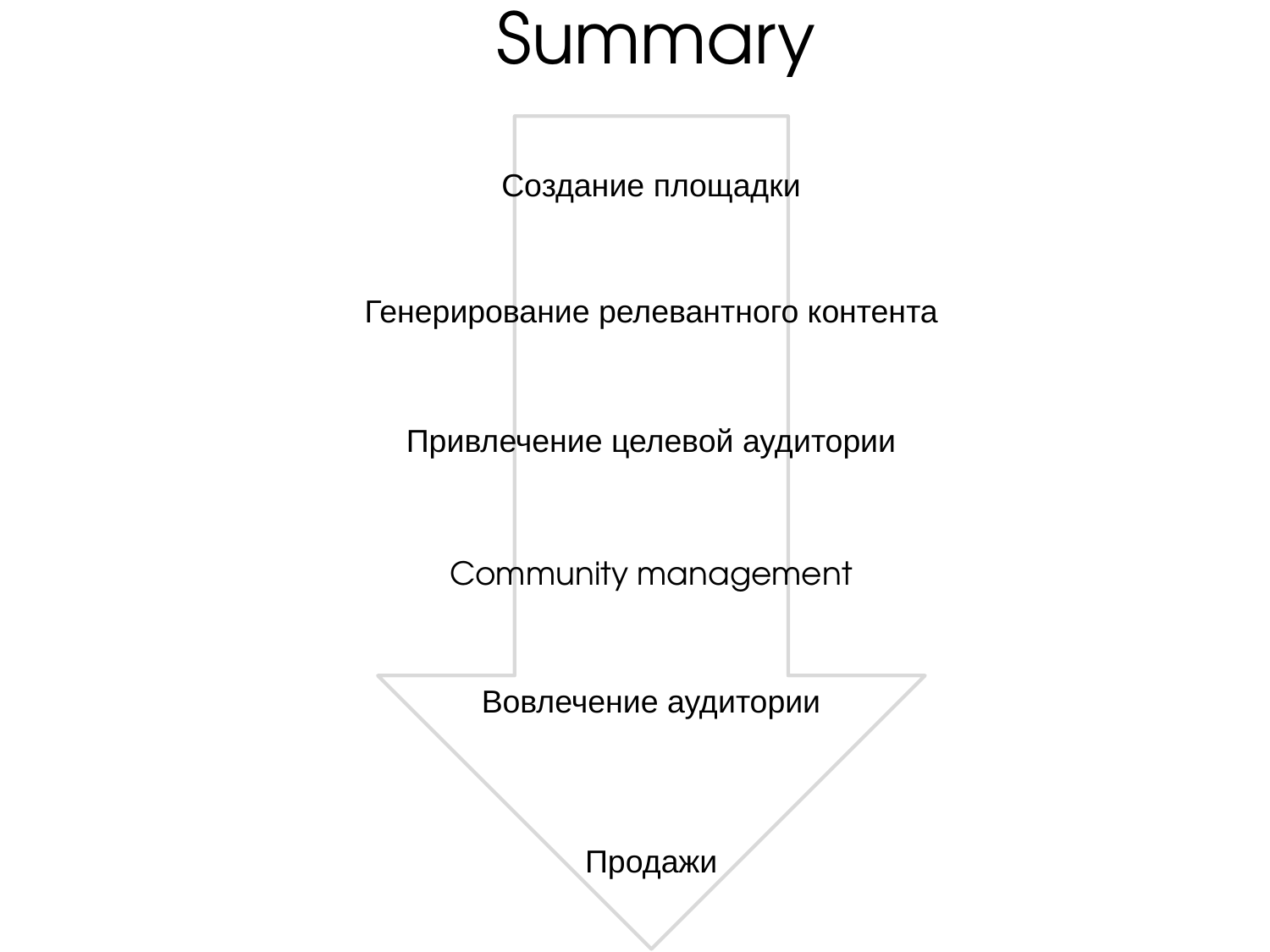

# Summary

Создание площадки
Генерирование релевантного контента
Привлечение целевой аудитории
Community management
Вовлечение аудитории
Продажи